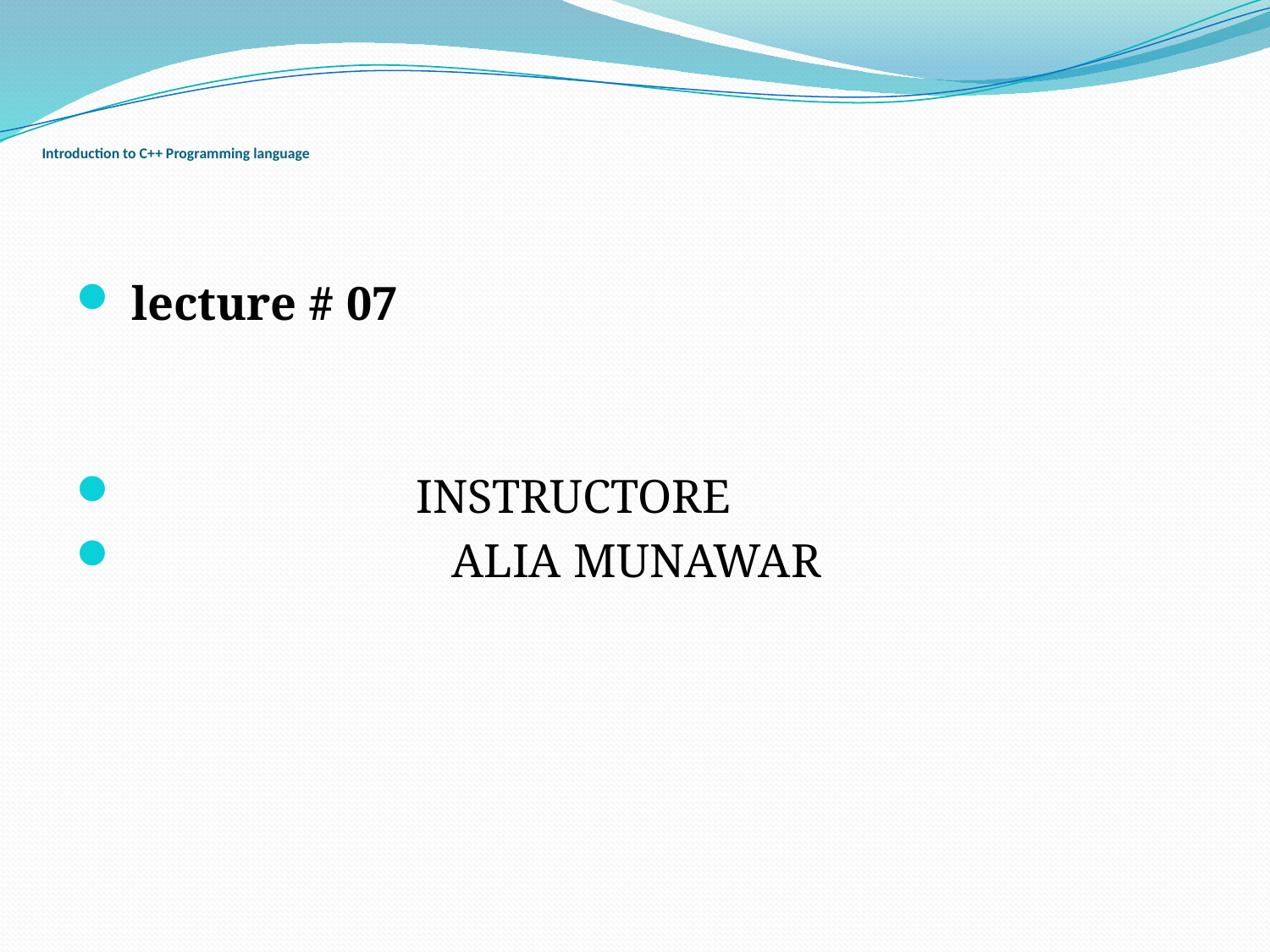

# Introduction to C++ Programming language
 lecture # 07

                         INSTRUCTORE
                            ALIA MUNAWAR